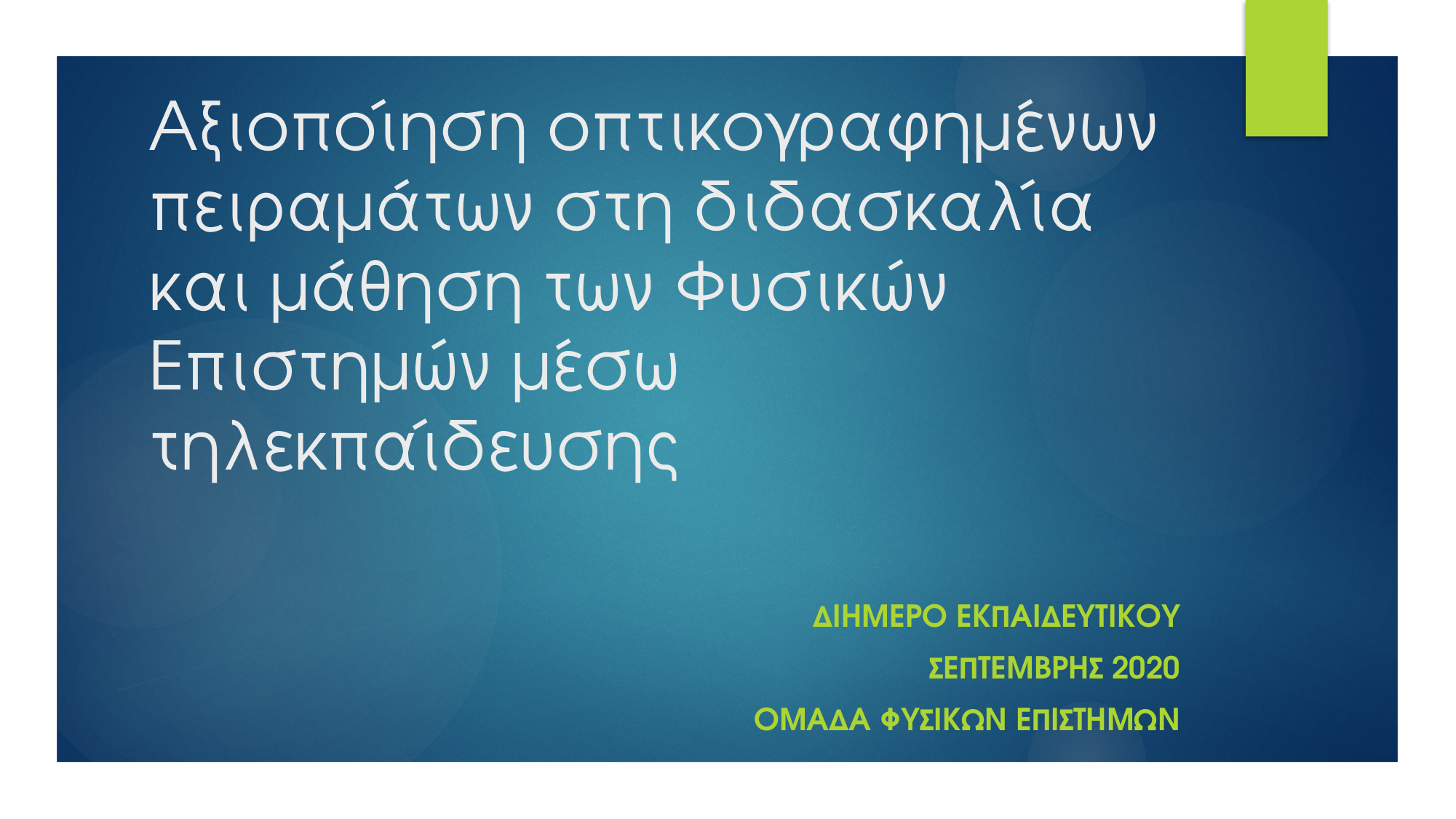

# Αξιοποίηση οπτικογραφημένων πειραμάτων στη διδασκαλία και μάθηση των Φυσικών Επιστημών μέσω τηλεκπαίδευσης
ΔΙΗΜΕΡΟ ΕΚΠΑΙΔΕΥΤΙΚΟΥ
Σεπτεμβρησ 2020
ΟΜΑΔΑ ΦΥΣΙΚΩΝ ΕΠΙΣΤΗΜΩΝ